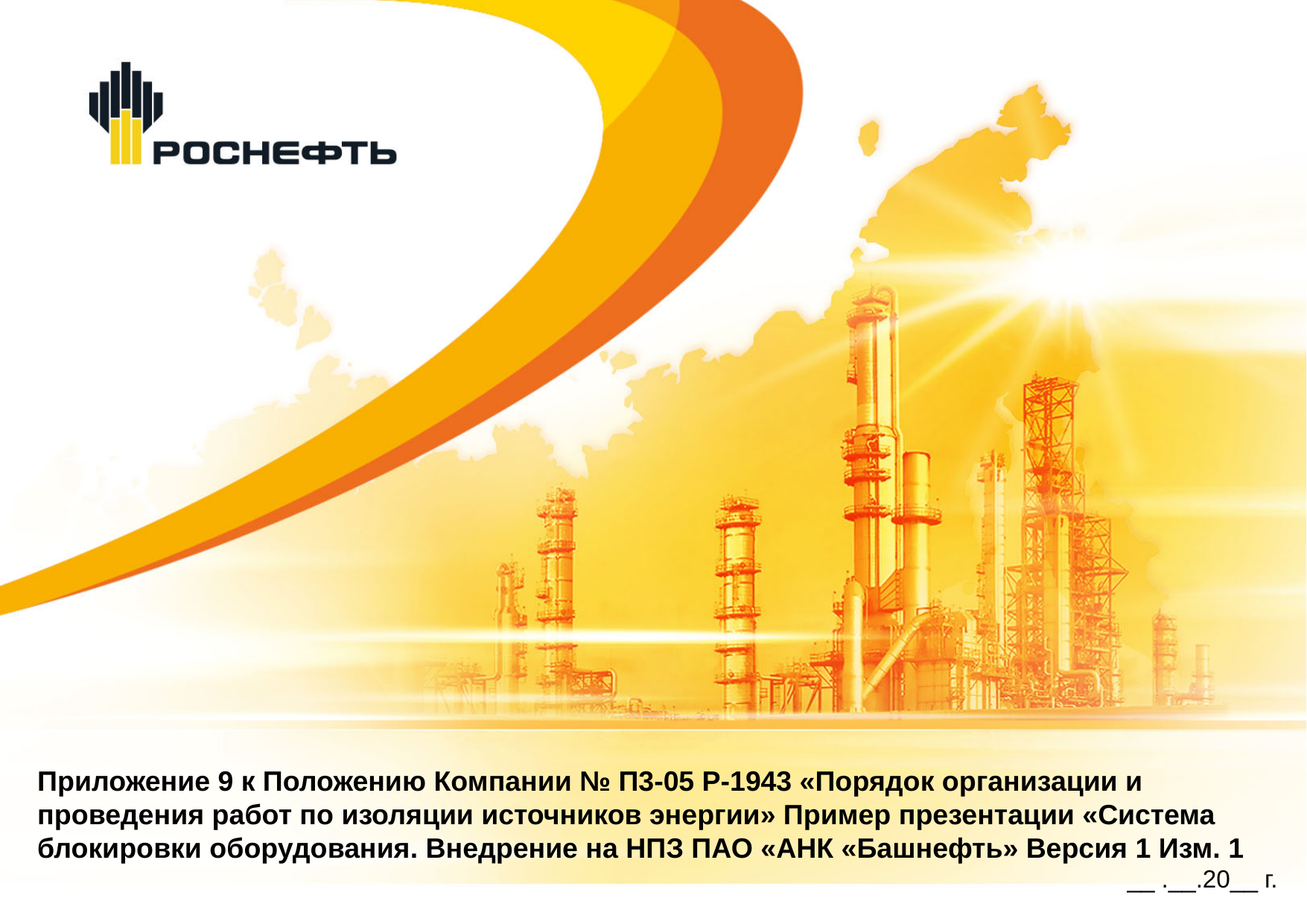

Приложение 9 к Положению Компании № П3-05 Р-1943 «Порядок организации и проведения работ по изоляции источников энергии» Пример презентации «Система блокировки оборудования. Внедрение на НПЗ ПАО «АНК «Башнефть» Версия 1 Изм. 1
 __ .__.20__ г.